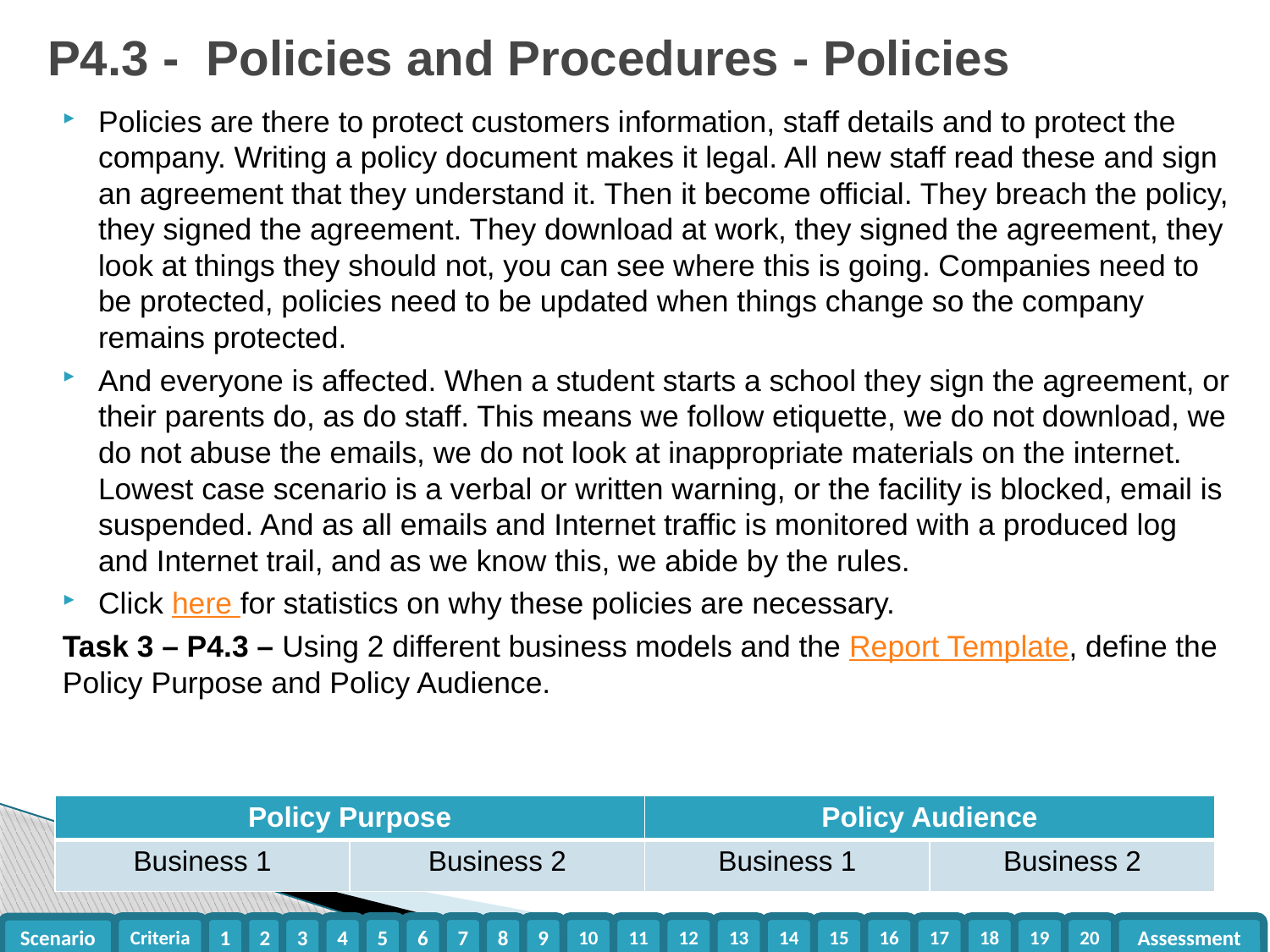

# P4.3 -  Policies and Procedures - Policies
Policies are there to protect customers information, staff details and to protect the company. Writing a policy document makes it legal. All new staff read these and sign an agreement that they understand it. Then it become official. They breach the policy, they signed the agreement. They download at work, they signed the agreement, they look at things they should not, you can see where this is going. Companies need to be protected, policies need to be updated when things change so the company remains protected.
And everyone is affected. When a student starts a school they sign the agreement, or their parents do, as do staff. This means we follow etiquette, we do not download, we do not abuse the emails, we do not look at inappropriate materials on the internet. Lowest case scenario is a verbal or written warning, or the facility is blocked, email is suspended. And as all emails and Internet traffic is monitored with a produced log and Internet trail, and as we know this, we abide by the rules.
Click here for statistics on why these policies are necessary.
Task 3 – P4.3 – Using 2 different business models and the Report Template, define the Policy Purpose and Policy Audience.
| Policy Purpose |  | Policy Audience |  |
| --- | --- | --- | --- |
| Business 1 | Business 2 | Business 1 | Business 2 |